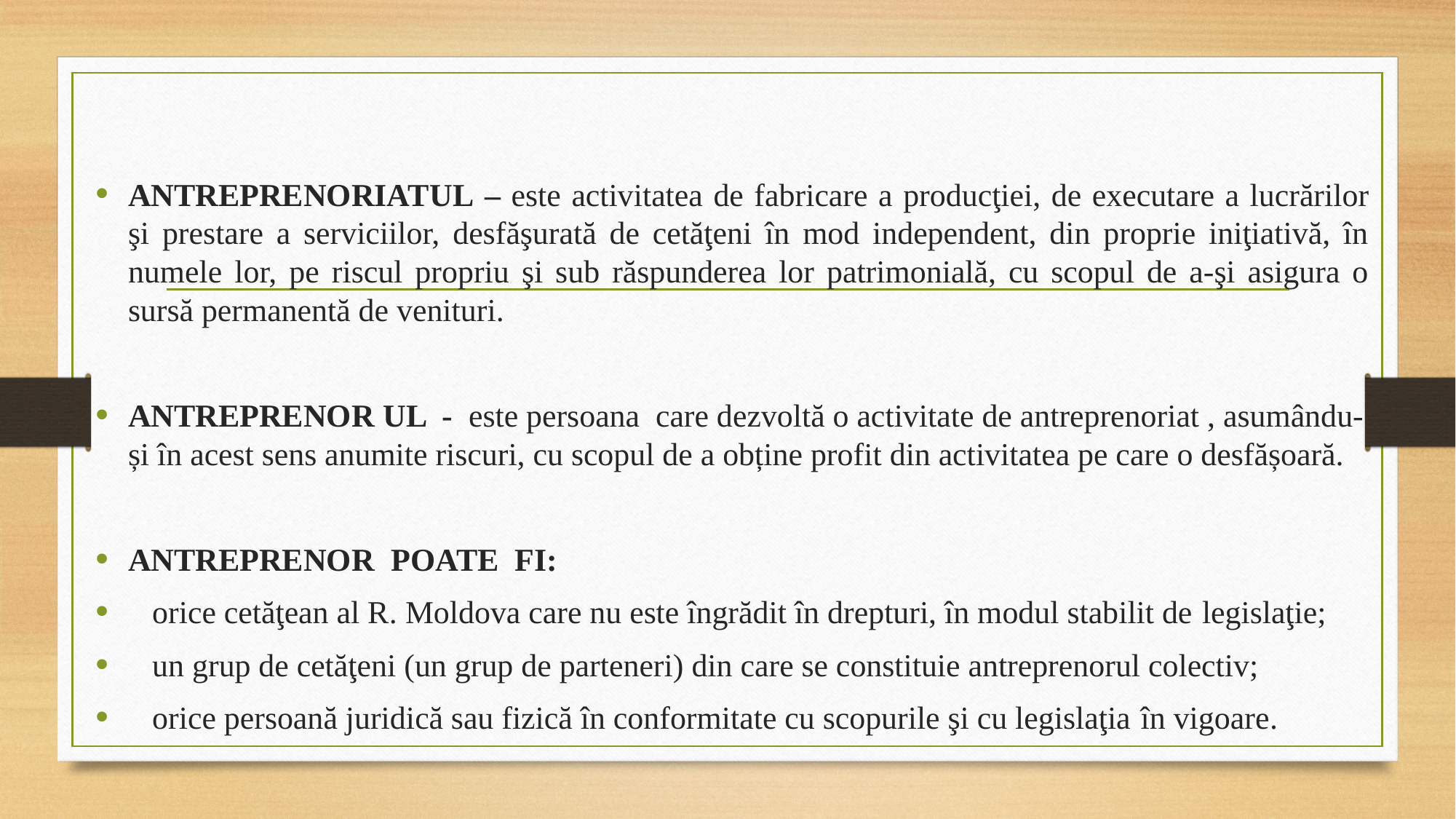

ANTREPRENORIATUL – este activitatea de fabricare a producţiei, de executare a lucrărilor şi prestare a serviciilor, desfăşurată de cetăţeni în mod independent, din proprie iniţiativă, în numele lor, pe riscul propriu şi sub răspunderea lor patrimonială, cu scopul de a-şi asigura o sursă permanentă de venituri.

ANTREPRENOR UL  -  este persoana  care dezvoltă o activitate de antreprenoriat , asumându-și în acest sens anumite riscuri, cu scopul de a obține profit din activitatea pe care o desfășoară.

ANTREPRENOR  POATE  FI:
   orice cetăţean al R. Moldova care nu este îngrădit în drepturi, în modul stabilit de legislaţie;
   un grup de cetăţeni (un grup de parteneri) din care se constituie antreprenorul colectiv;
   orice persoană juridică sau fizică în conformitate cu scopurile şi cu legislaţia în vigoare.